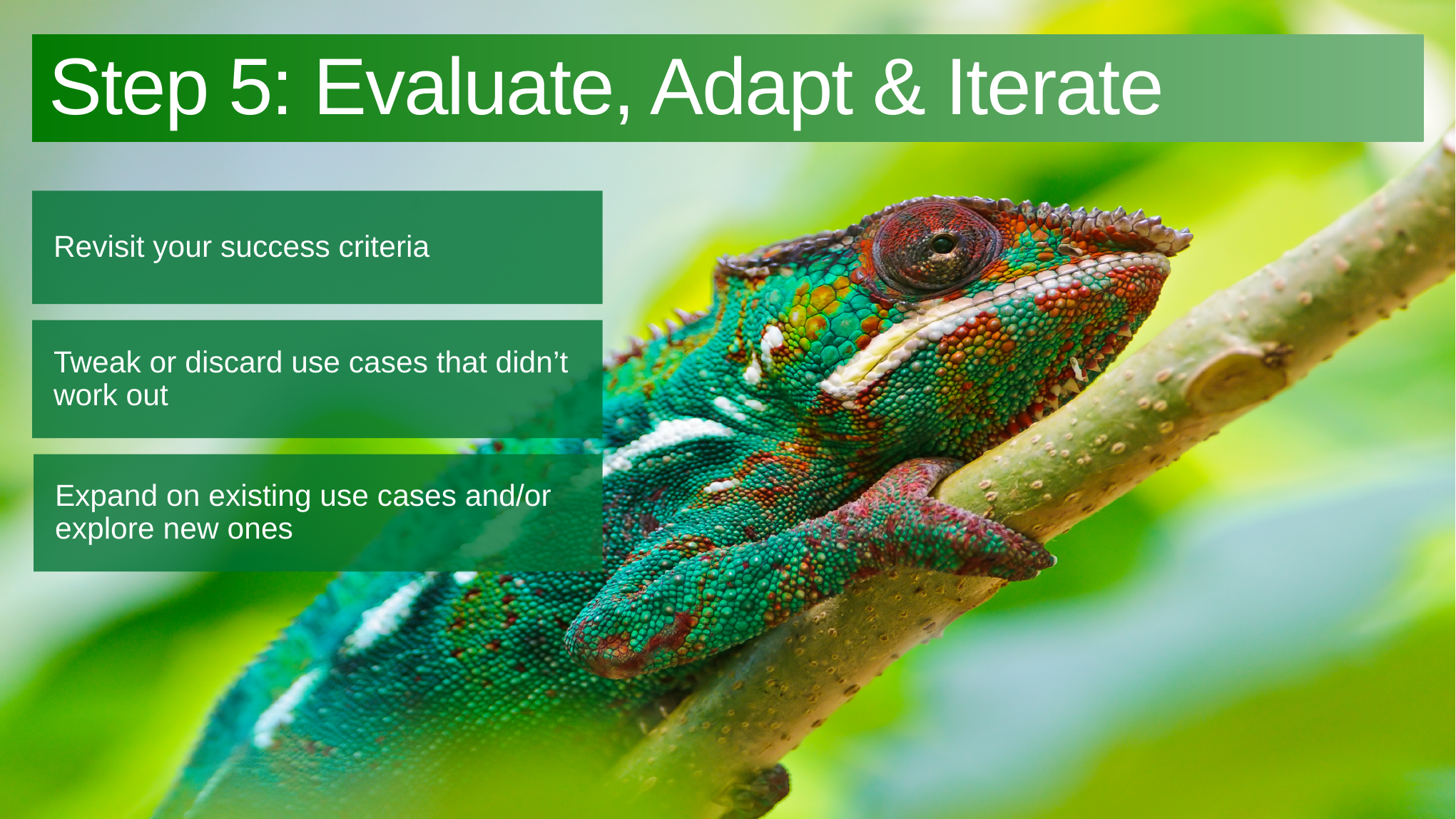

# Step 5: Evaluate, Adapt & Iterate
Revisit your success criteria
Tweak or discard use cases that didn’t work out
Expand on existing use cases and/or explore new ones